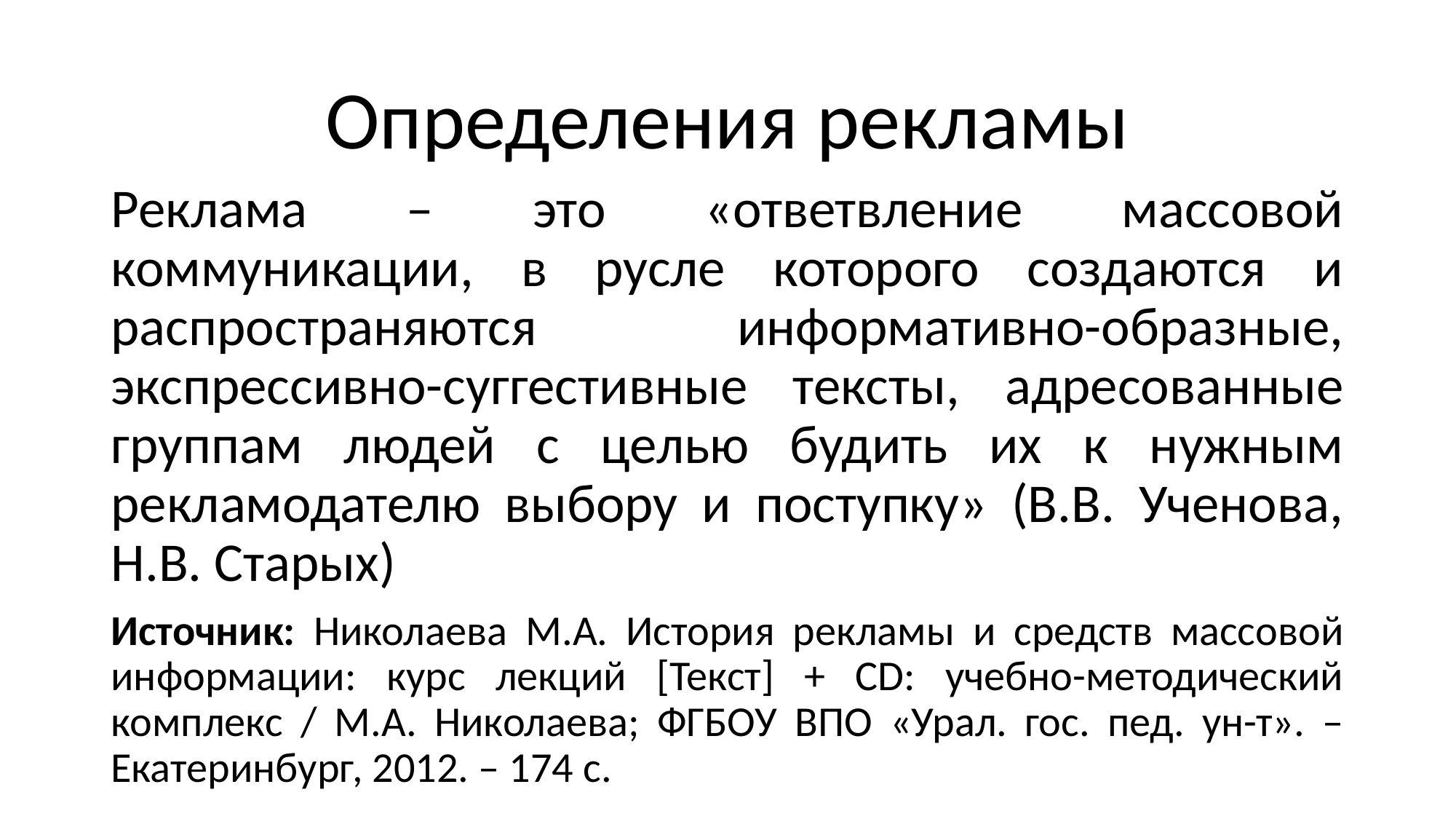

# Определения рекламы
Реклама – это «ответвление массовой коммуникации, в русле которого создаются и распространяются информативно-образные, экспрессивно-суггестивные тексты, адресованные группам людей с целью будить их к нужным рекламодателю выбору и поступку» (В.В. Ученова, Н.В. Старых)
Источник: Николаева М.А. История рекламы и средств массовой информации: курс лекций [Текст] + CD: учебно-методический комплекс / М.А. Николаева; ФГБОУ ВПО «Урал. гос. пед. ун-т». – Екатеринбург, 2012. – 174 с.